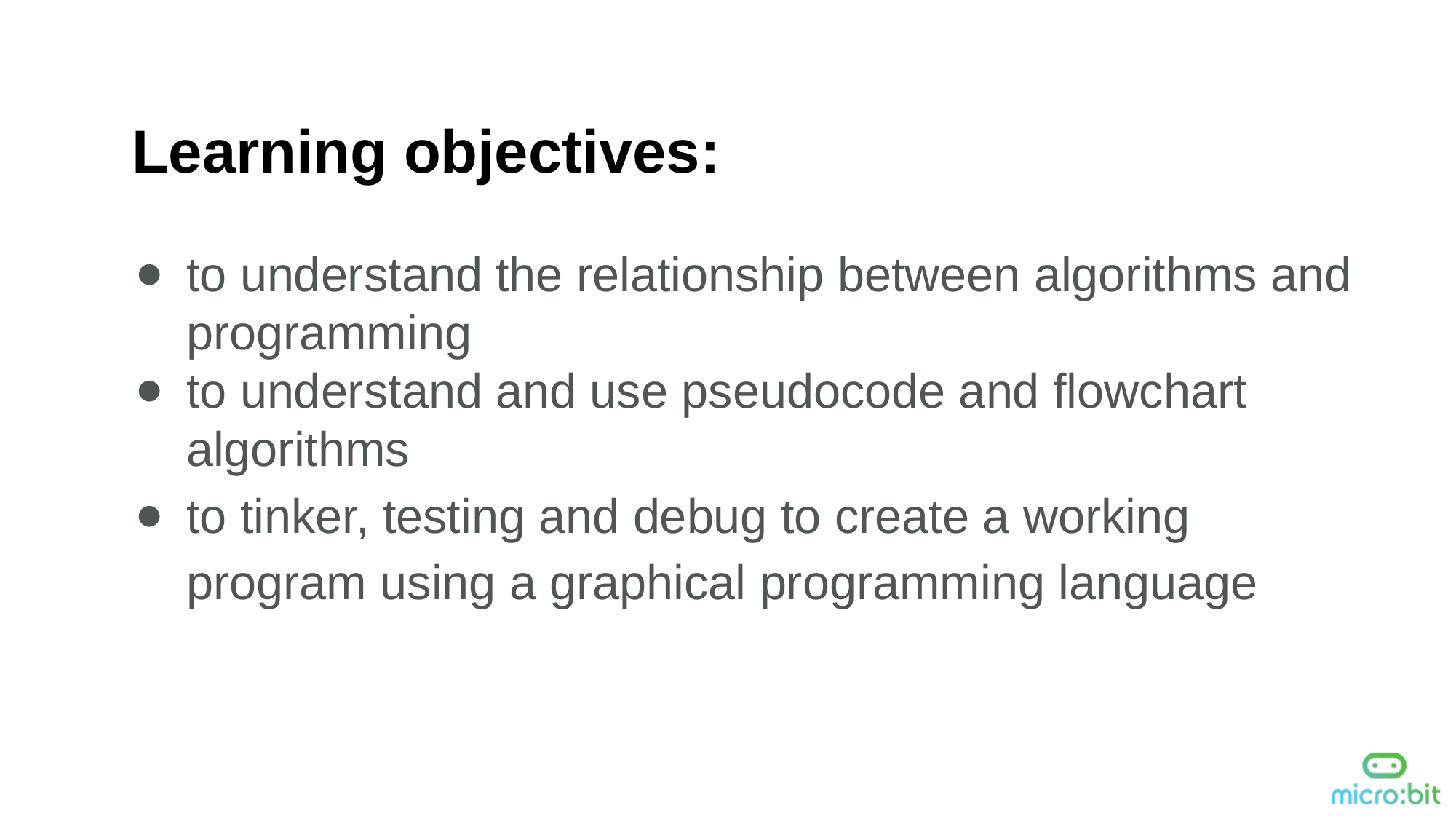

Learning objectives:

to understand the relationship between algorithms and programming
to understand and use pseudocode and flowchart algorithms
to tinker, testing and debug to create a working program using a graphical programming language